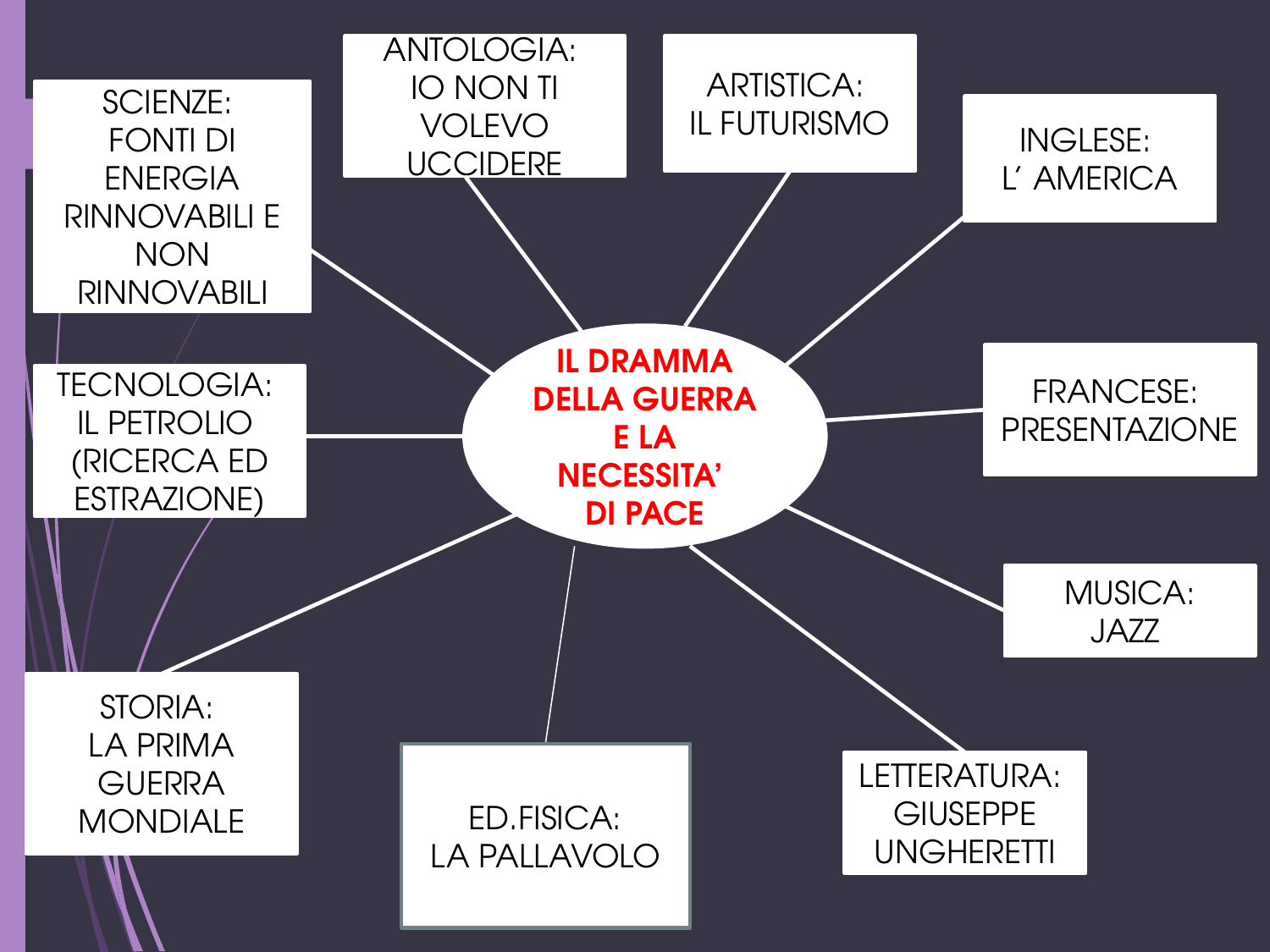

ANTOLOGIA:
IO NON TI VOLEVO UCCIDERE
ARTISTICA:
IL FUTURISMO
SCIENZE:
FONTI DI ENERGIA RINNOVABILI E NON RINNOVABILI
INGLESE:
L’ AMERICA
IL DRAMMA DELLA GUERRA E LA NECESSITA’
DI PACE
FRANCESE:
PRESENTAZIONE
TECNOLOGIA:
IL PETROLIO
(RICERCA ED ESTRAZIONE)

MUSICA:
JAZZ
STORIA:
LA PRIMA GUERRA MONDIALE
ED.FISICA:
LA PALLAVOLO
LETTERATURA:
GIUSEPPE UNGHERETTI